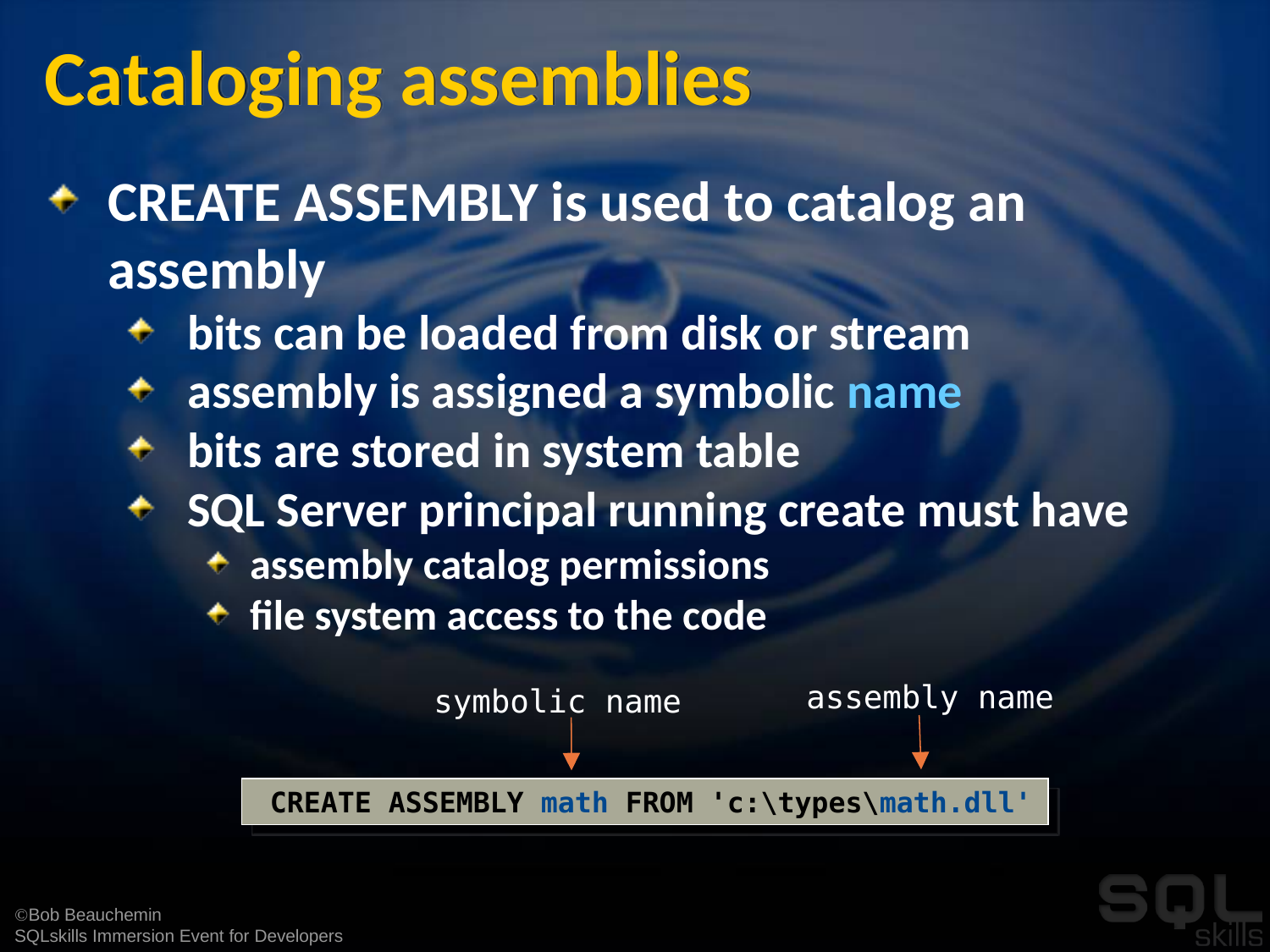

# Cataloging assemblies
CREATE ASSEMBLY is used to catalog an assembly
bits can be loaded from disk or stream
assembly is assigned a symbolic name
bits are stored in system table
SQL Server principal running create must have
assembly catalog permissions
file system access to the code
assembly name
symbolic name

CREATE ASSEMBLY math FROM 'c:\types\math.dll'